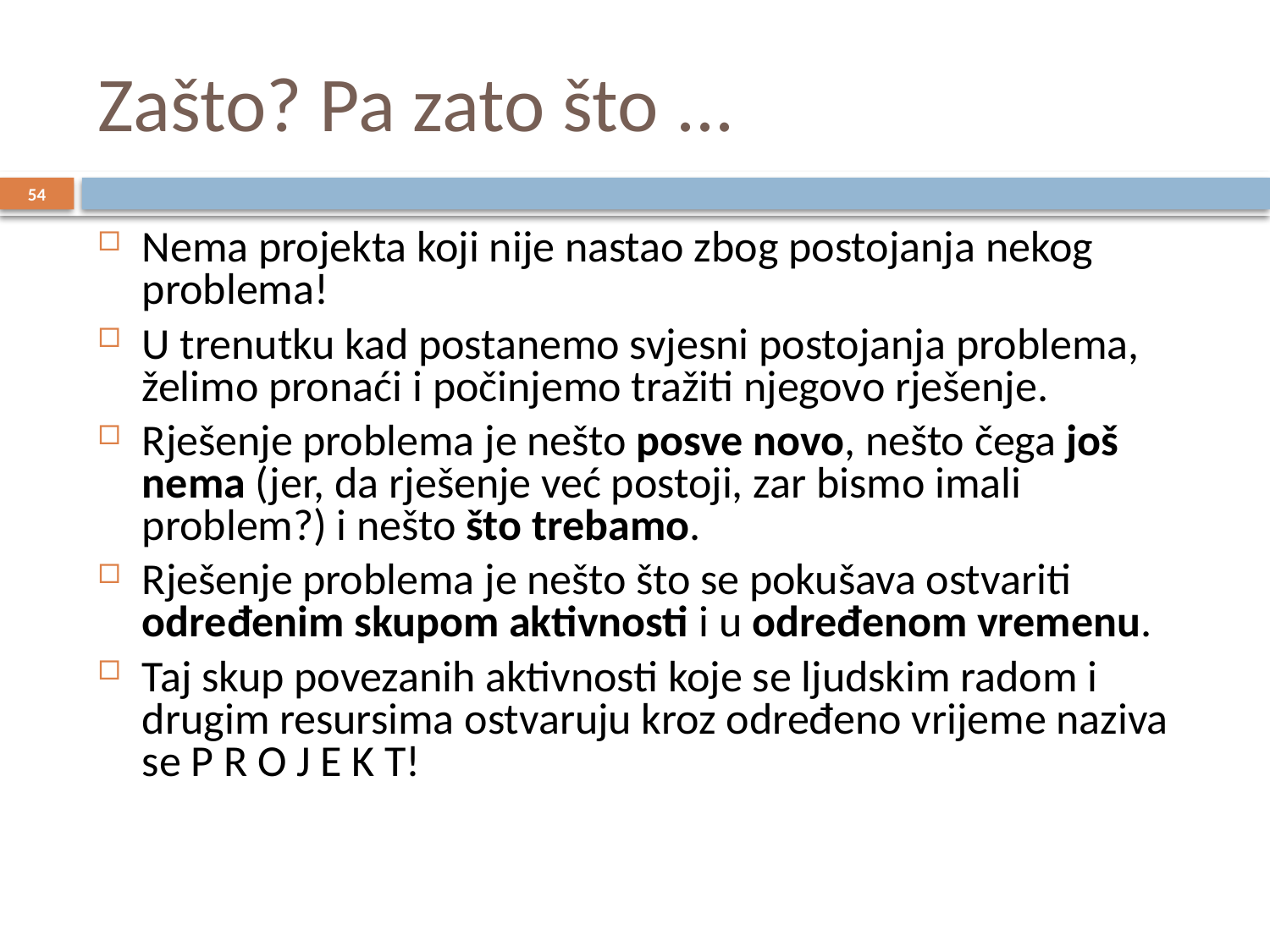

# Zašto? Pa zato što ...
54
Nema projekta koji nije nastao zbog postojanja nekog problema!
U trenutku kad postanemo svjesni postojanja problema, želimo pronaći i počinjemo tražiti njegovo rješenje.
Rješenje problema je nešto posve novo, nešto čega još nema (jer, da rješenje već postoji, zar bismo imali problem?) i nešto što trebamo.
Rješenje problema je nešto što se pokušava ostvariti određenim skupom aktivnosti i u određenom vremenu.
Taj skup povezanih aktivnosti koje se ljudskim radom i drugim resursima ostvaruju kroz određeno vrijeme naziva se P R O J E K T!